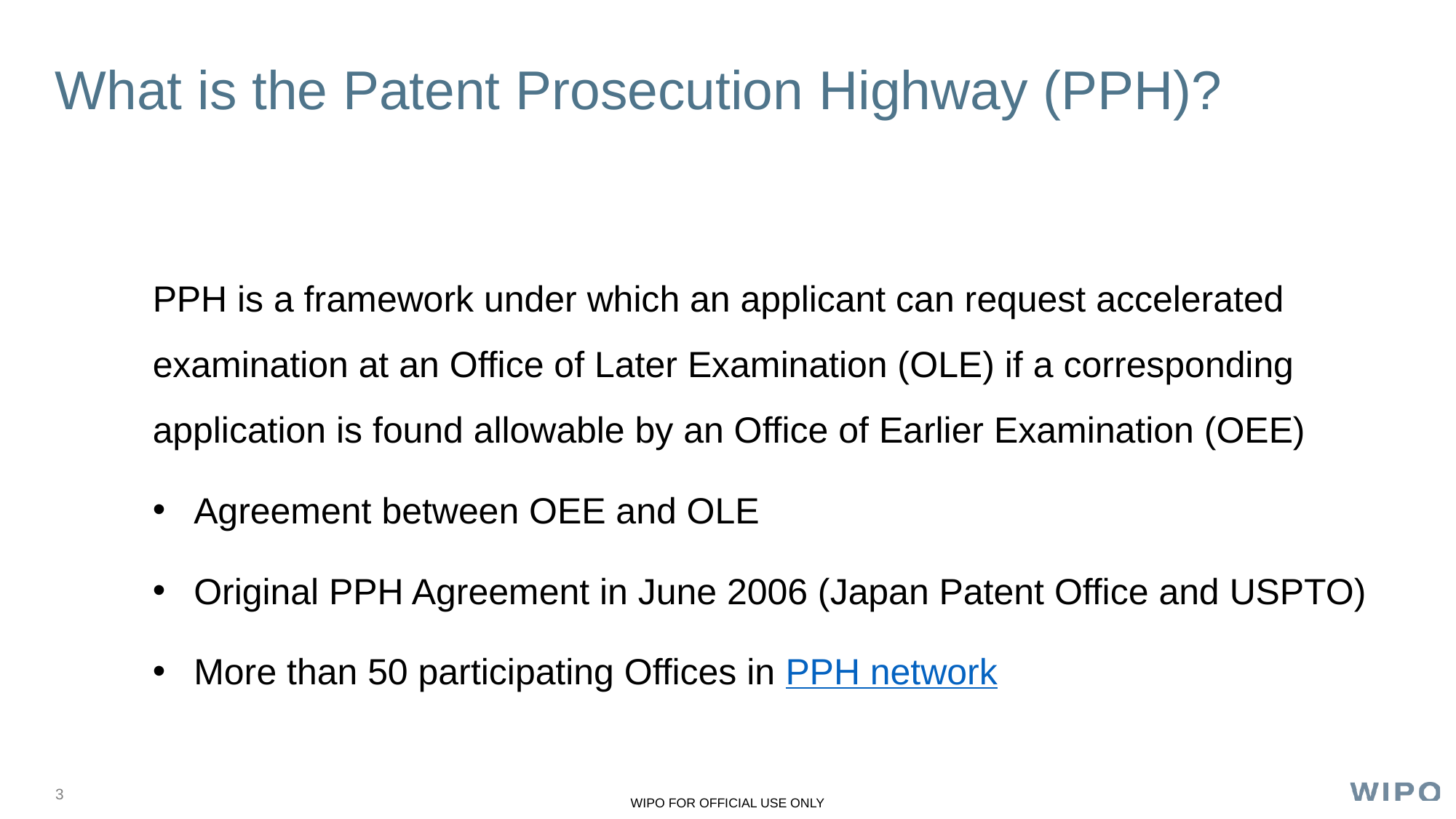

# What is the Patent Prosecution Highway (PPH)?
PPH is a framework under which an applicant can request accelerated examination at an Office of Later Examination (OLE) if a corresponding application is found allowable by an Office of Earlier Examination (OEE)
Agreement between OEE and OLE
Original PPH Agreement in June 2006 (Japan Patent Office and USPTO)
More than 50 participating Offices in PPH network